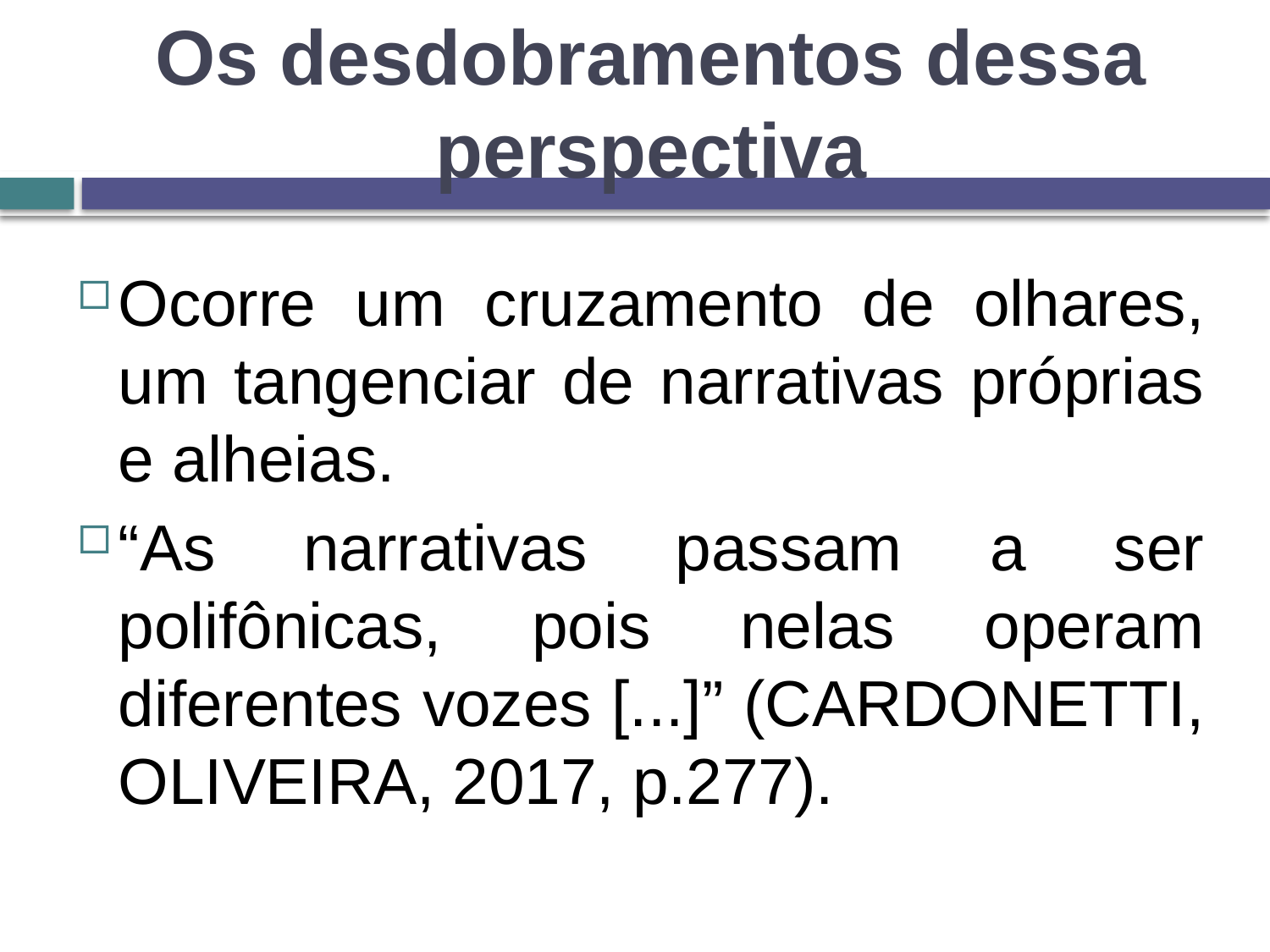

# Os desdobramentos dessa perspectiva

Ocorre um cruzamento de olhares, um tangenciar de narrativas próprias e alheias.
“As narrativas passam a ser polifônicas, pois nelas operam diferentes vozes [...]” (CARDONETTI, OLIVEIRA, 2017, p.277).